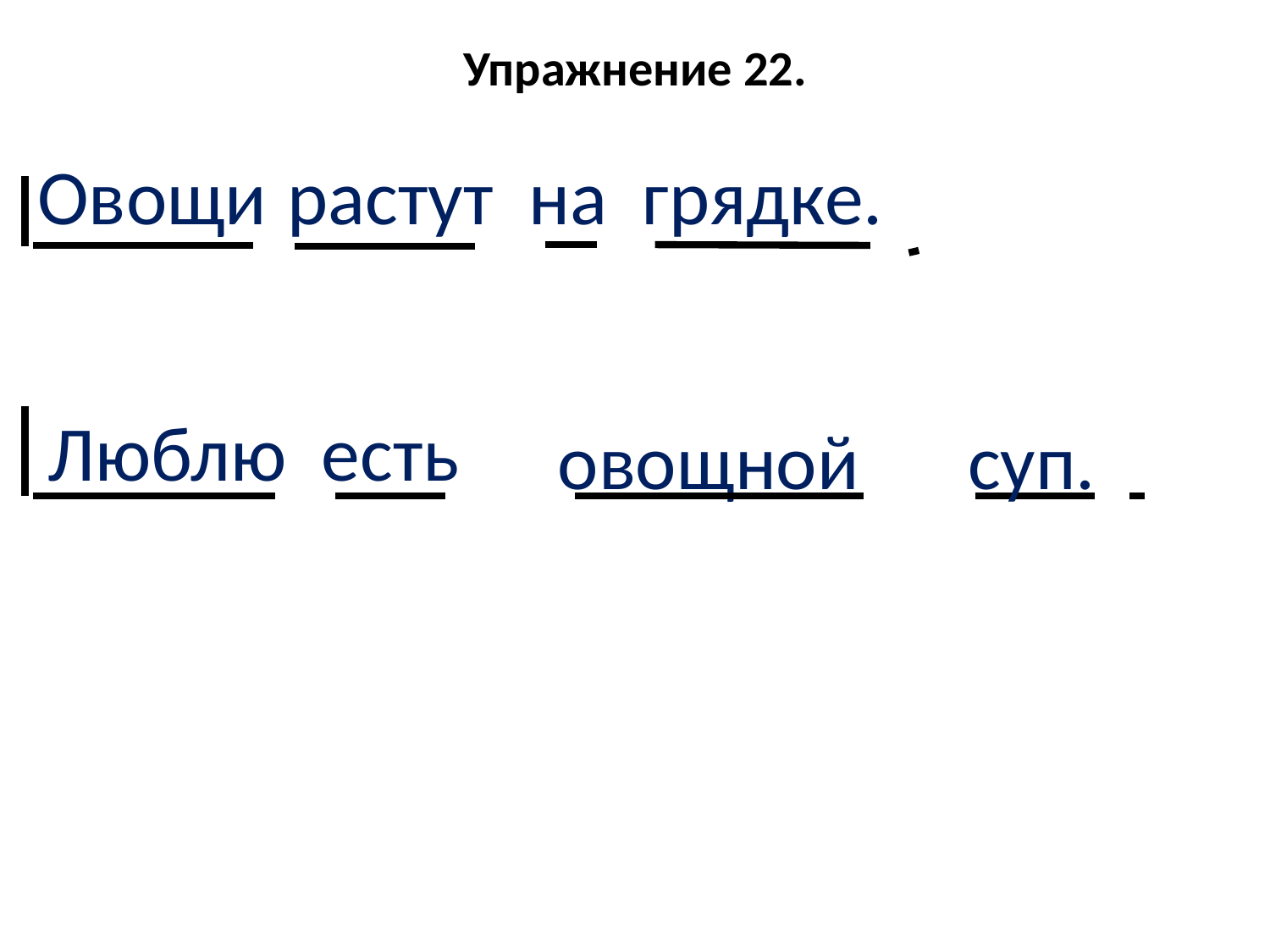

# Упражнение 22.
Овощи
растут  на  грядке.
Люблю  есть
овощной
суп.